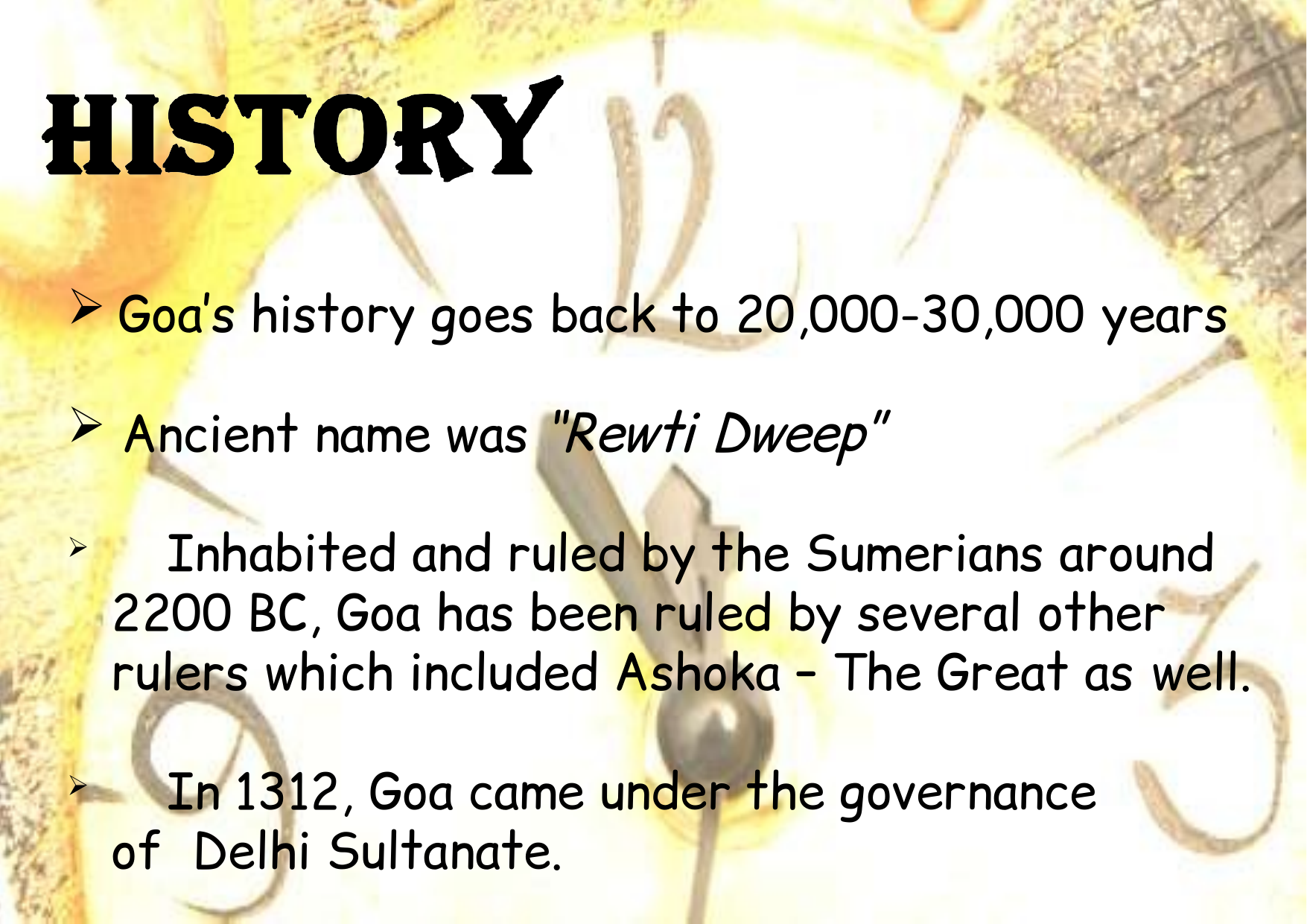

Goa’s history goes back to 20,000-30,000 years
Ancient name was “Rewti Dweep”
	Inhabited and ruled by the Sumerians around  2200 BC, Goa has been ruled by several other  rulers which included Ashoka – The Great as well.
	In 1312, Goa came under the governance of  Delhi Sultanate.